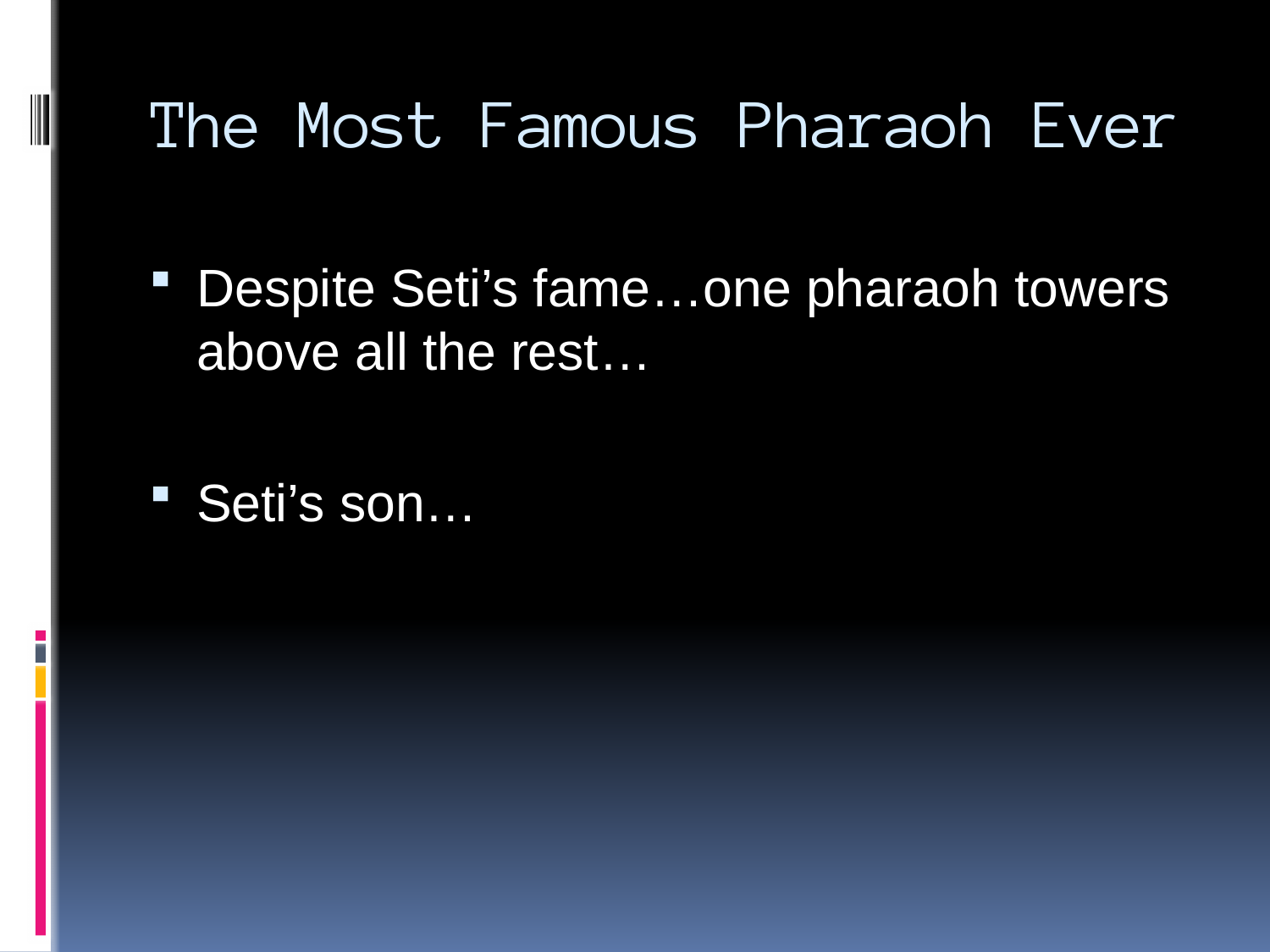

# The Most Famous Pharaoh Ever
Despite Seti’s fame…one pharaoh towers above all the rest…

Seti’s son…